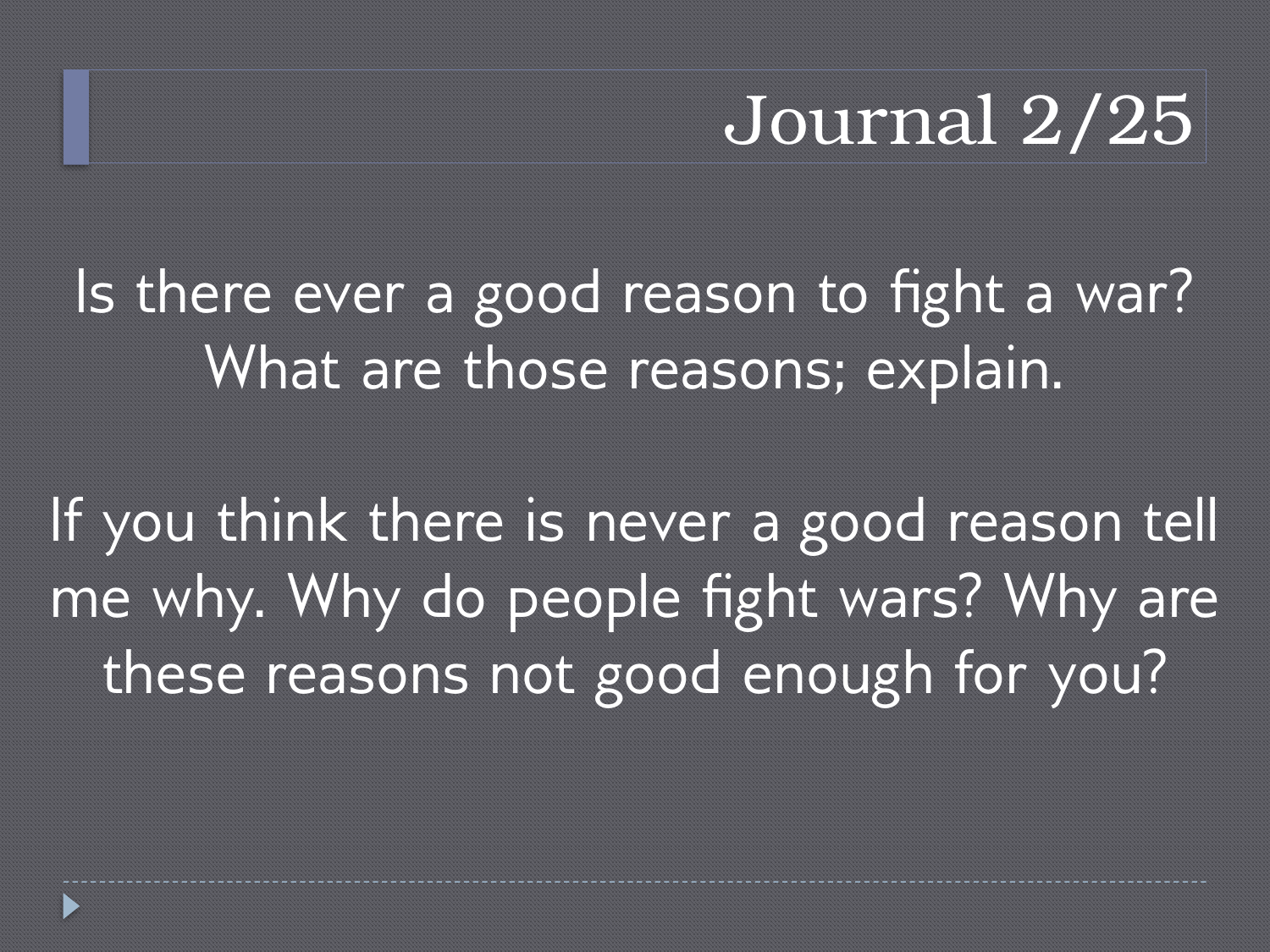

# Journal 2/25
Is there ever a good reason to fight a war? What are those reasons; explain.

If you think there is never a good reason tell me why. Why do people fight wars? Why are these reasons not good enough for you?